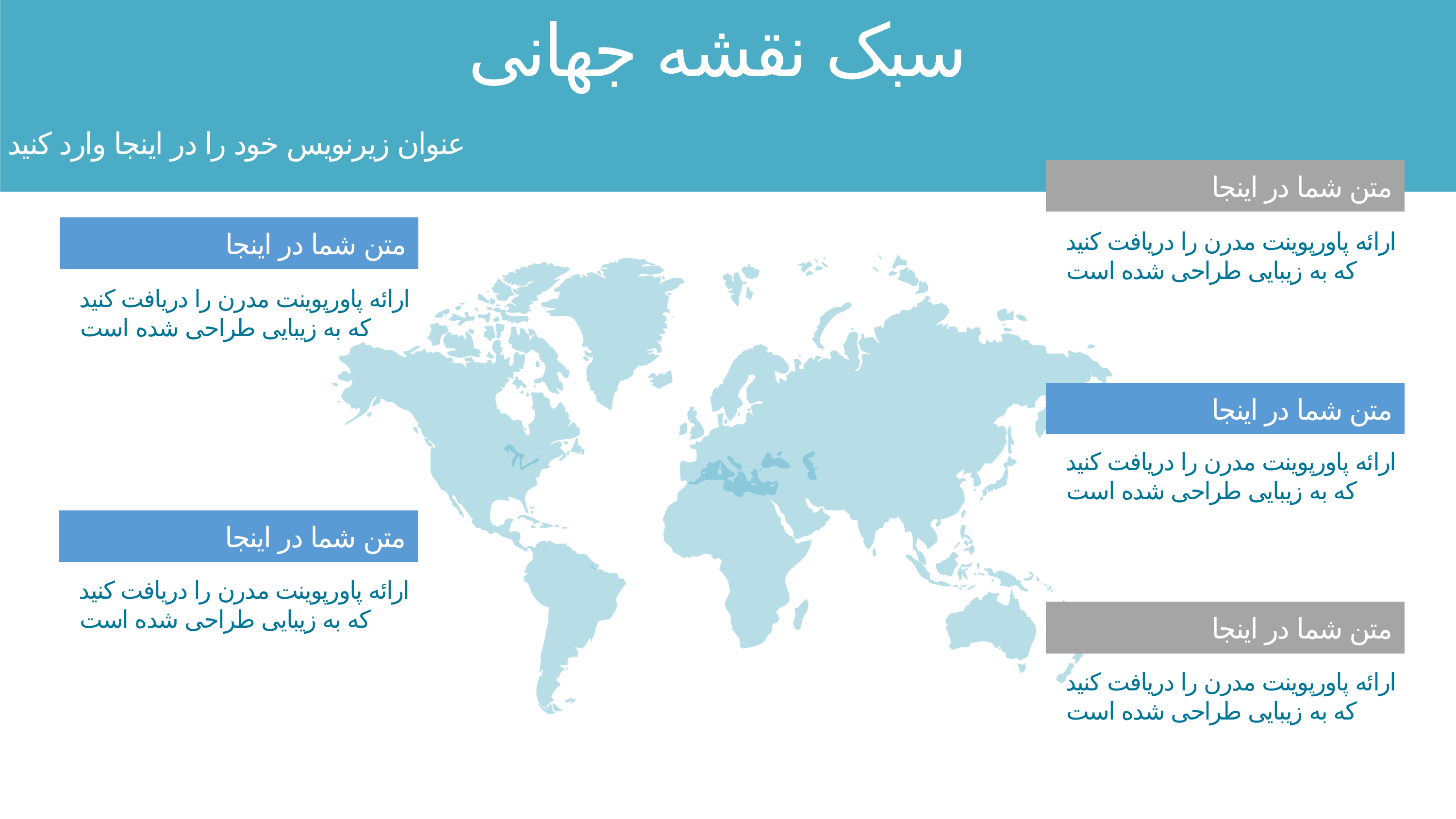

سبک نقشه جهانی
عنوان زیرنویس خود را در اینجا وارد کنید

 متن شما در اینجا

 متن شما در اینجا
ارائه پاورپوینت مدرن را دریافت کنید که به زیبایی طراحی شده است

ارائه پاورپوینت مدرن را دریافت کنید که به زیبایی طراحی شده است

 متن شما در اینجا
ارائه پاورپوینت مدرن را دریافت کنید که به زیبایی طراحی شده است

 متن شما در اینجا
ارائه پاورپوینت مدرن را دریافت کنید که به زیبایی طراحی شده است

 متن شما در اینجا
ارائه پاورپوینت مدرن را دریافت کنید که به زیبایی طراحی شده است